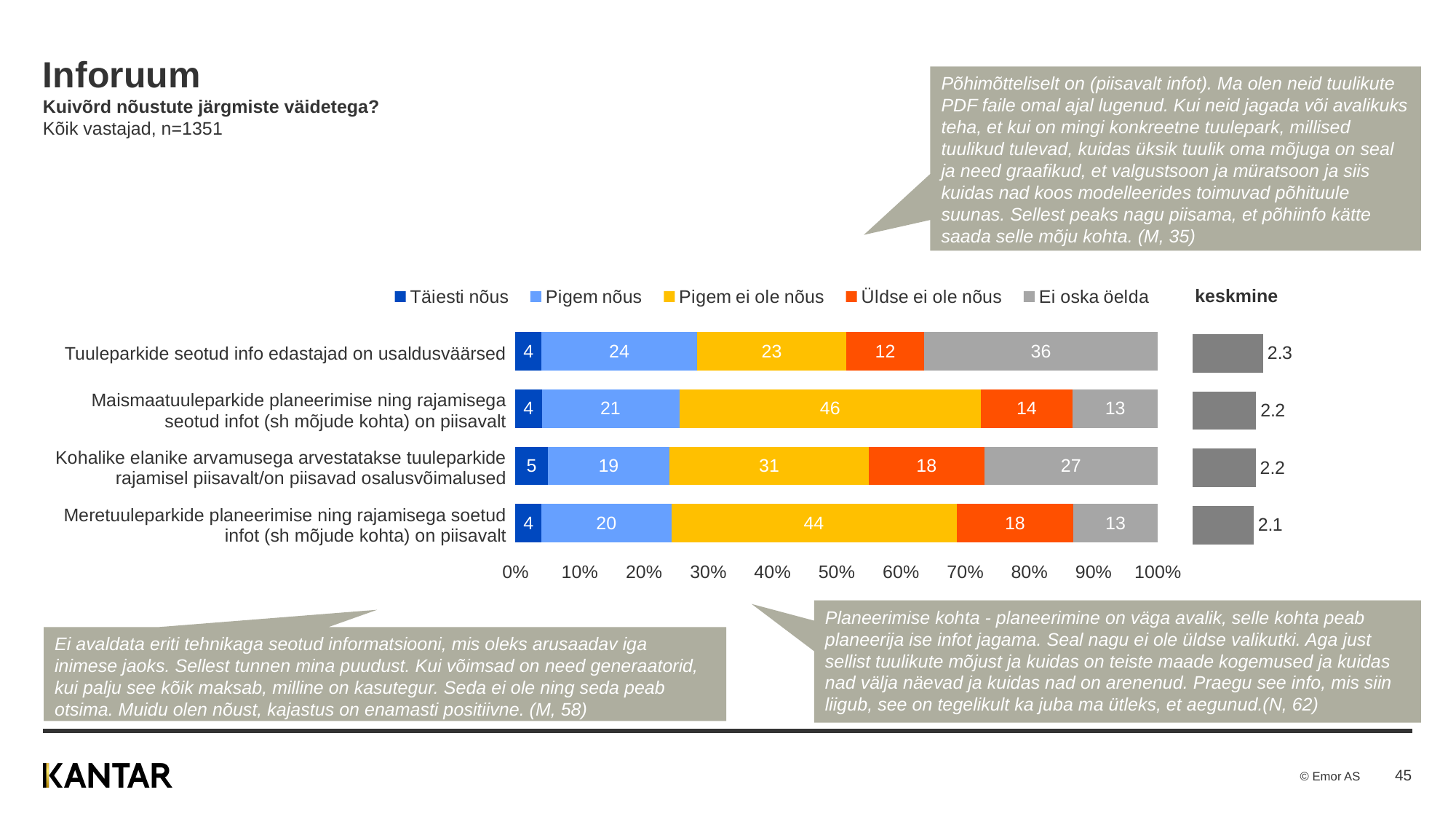

# Inforuum Kuivõrd nõustute järgmiste väidetega? Kõik vastajad, n=1351
Põhimõtteliselt on (piisavalt infot). Ma olen neid tuulikute PDF faile omal ajal lugenud. Kui neid jagada või avalikuks teha, et kui on mingi konkreetne tuulepark, millised tuulikud tulevad, kuidas üksik tuulik oma mõjuga on seal ja need graafikud, et valgustsoon ja müratsoon ja siis kuidas nad koos modelleerides toimuvad põhituule suunas. Sellest peaks nagu piisama, et põhiinfo kätte saada selle mõju kohta. (M, 35)
|  |  | keskmine |
| --- | --- | --- |
| Tuuleparkide seotud info edastajad on usaldusväärsed |  |  |
| Maismaatuuleparkide planeerimise ning rajamisega seotud infot (sh mõjude kohta) on piisavalt |  |  |
| Kohalike elanike arvamusega arvestatakse tuuleparkide rajamisel piisavalt/on piisavad osalusvõimalused |  |  |
| Meretuuleparkide planeerimise ning rajamisega soetud infot (sh mõjude kohta) on piisavalt |  |  |

### Chart

| Category | Täiesti nõus | Pigem nõus | Pigem ei ole nõus | Üldse ei ole nõus | Ei oska öelda |
|---|---|---|---|---|---|
| Tuuleparkide seotud info edastajad on usaldusväärsed | 4.0 | 24.0 | 23.0 | 12.0 | 36.0 |
| Maismaatuuleparkide planeerimise ning rajamisega seotud infot (sh mõjude kohta) on piisavalt | 4.0 | 21.0 | 46.0 | 14.0 | 13.0 |
| Kohalike elanike arvamusega arvestatakse tuuleparkide rajamisel piisavalt/on piisavad osalusvõimalused | 5.0 | 19.0 | 31.0 | 18.0 | 27.0 |
| Meretuuleparkide planeerimise ning rajamisega soetud infot (sh mõjude kohta) on piisavalt | 4.0 | 20.0 | 44.0 | 18.0 | 13.0 |

### Chart

| Category | keskmine |
|---|---|
| Tuuleparkide seotud info edastajad on usaldusväärsed | 2.31 |
| Kuivõrd nõustute järgmiste väidetega. Maismaatuuleparkide planeerimise ning rajamisega seotud infot (sh mõjude kohta) on piisavalt | 2.18 |
| Kohalike elanike arvamusega arvestatakse tuuleparkide rajamisel piisavalt/on piisavad osalusvõimalused | 2.17 |
| Meretuuleparkide planeerimise ning rajamisega soetud infot (sh mõjude kohta) on piisavalt | 2.13 |
Planeerimise kohta - planeerimine on väga avalik, selle kohta peab planeerija ise infot jagama. Seal nagu ei ole üldse valikutki. Aga just sellist tuulikute mõjust ja kuidas on teiste maade kogemused ja kuidas nad välja näevad ja kuidas nad on arenenud. Praegu see info, mis siin liigub, see on tegelikult ka juba ma ütleks, et aegunud.(N, 62)
Ei avaldata eriti tehnikaga seotud informatsiooni, mis oleks arusaadav iga inimese jaoks. Sellest tunnen mina puudust. Kui võimsad on need generaatorid, kui palju see kõik maksab, milline on kasutegur. Seda ei ole ning seda peab otsima. Muidu olen nõust, kajastus on enamasti positiivne. (M, 58)
45